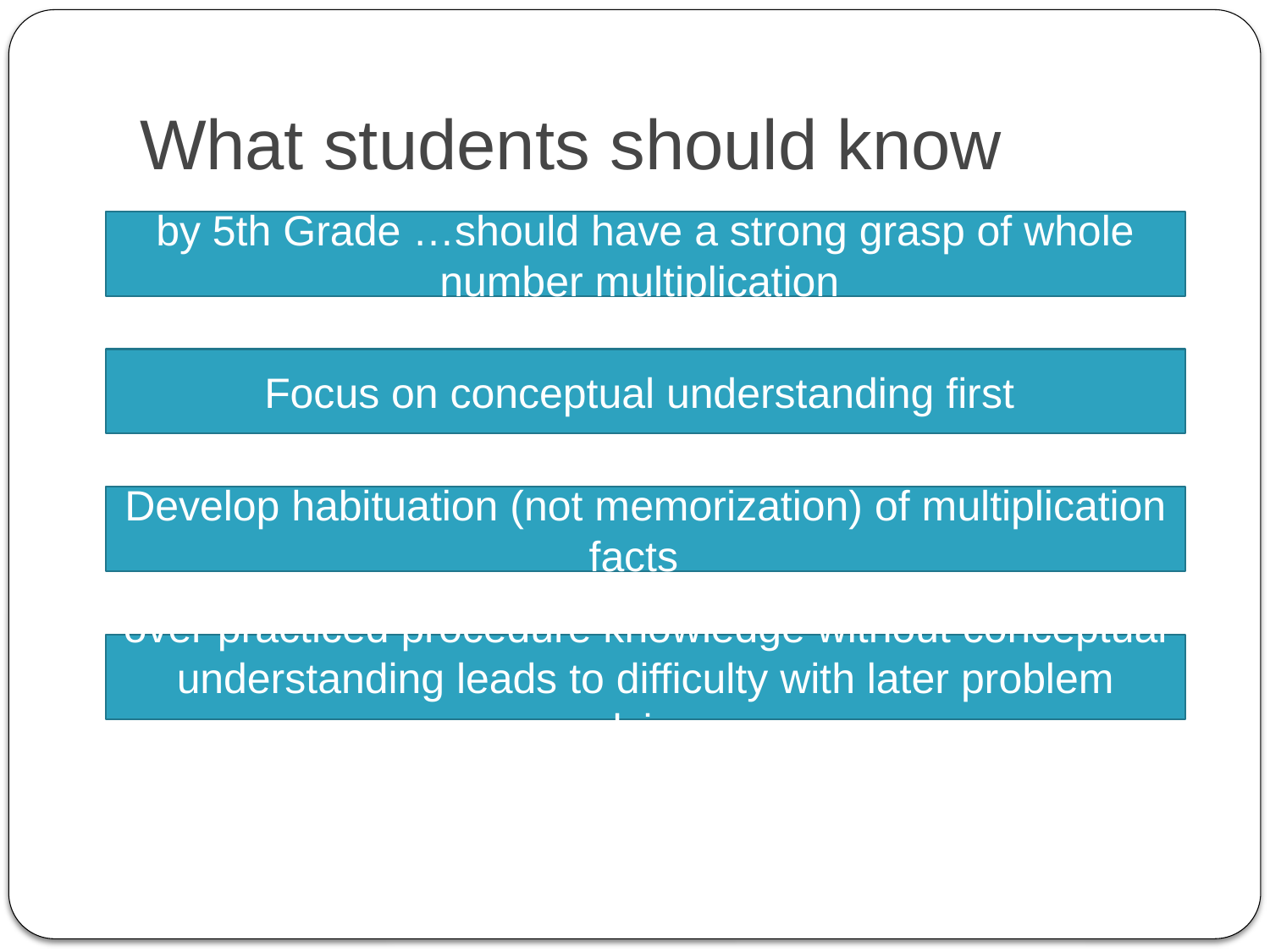

# What students should know
by 5th Grade …should have a strong grasp of whole number multiplication
Focus on conceptual understanding first
Develop habituation (not memorization) of multiplication facts
over practiced procedure knowledge without conceptual understanding leads to difficulty with later problem solving